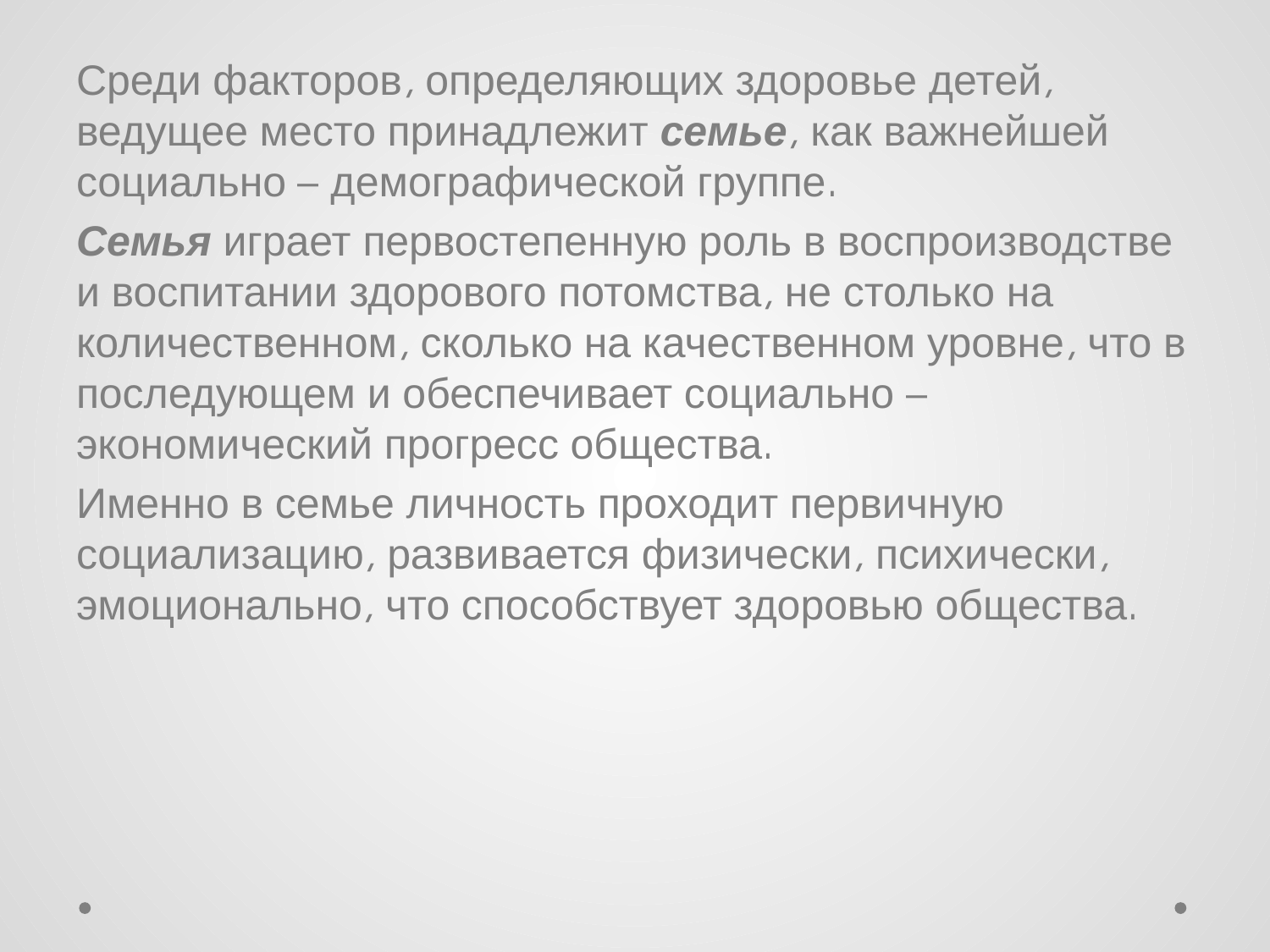

Среди факторов, определяющих здоровье детей, ведущее место принадлежит семье, как важнейшей социально – демографической группе.
Семья играет первостепенную роль в воспроизводстве и воспитании здорового потомства, не столько на количественном, сколько на качественном уровне, что в последующем и обеспечивает социально – экономический прогресс общества.
Именно в семье личность проходит первичную социализацию, развивается физически, психически, эмоционально, что способствует здоровью общества.